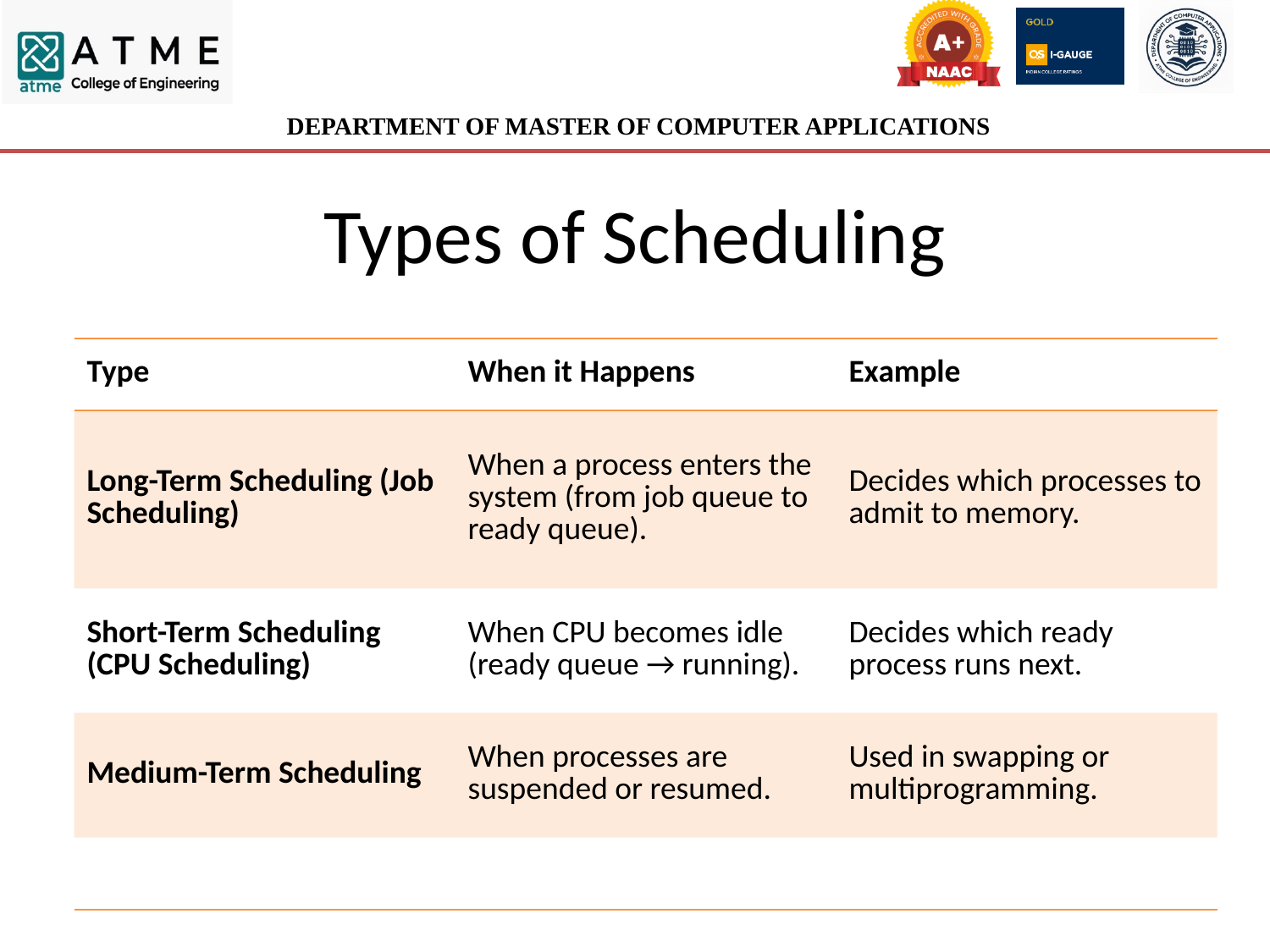

# Types of Scheduling
| Type | When it Happens | Example |
| --- | --- | --- |
| Long-Term Scheduling (Job Scheduling) | When a process enters the system (from job queue to ready queue). | Decides which processes to admit to memory. |
| Short-Term Scheduling (CPU Scheduling) | When CPU becomes idle (ready queue → running). | Decides which ready process runs next. |
| Medium-Term Scheduling | When processes are suspended or resumed. | Used in swapping or multiprogramming. |
|  |  |  |